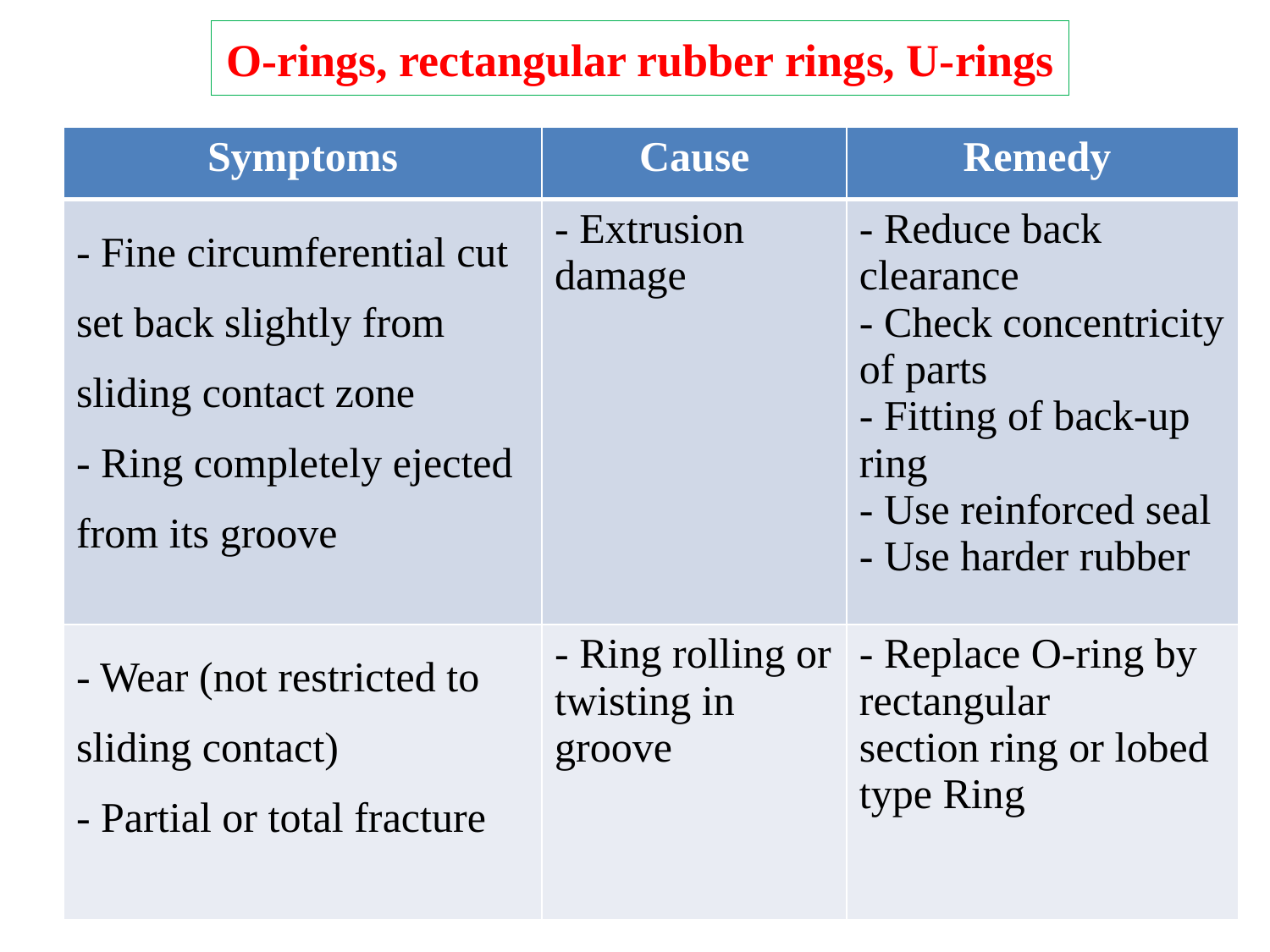

# O-rings, rectangular rubber rings, U-rings
| Symptoms | Cause | Remedy |
| --- | --- | --- |
| - Fine circumferential cut set back slightly from sliding contact zone - Ring completely ejected from its groove | - Extrusion damage | - Reduce back clearance - Check concentricity of parts - Fitting of back-up ring - Use reinforced seal - Use harder rubber |
| - Wear (not restricted to sliding contact) - Partial or total fracture | - Ring rolling or twisting in groove | - Replace O-ring by rectangular section ring or lobed type Ring |
32